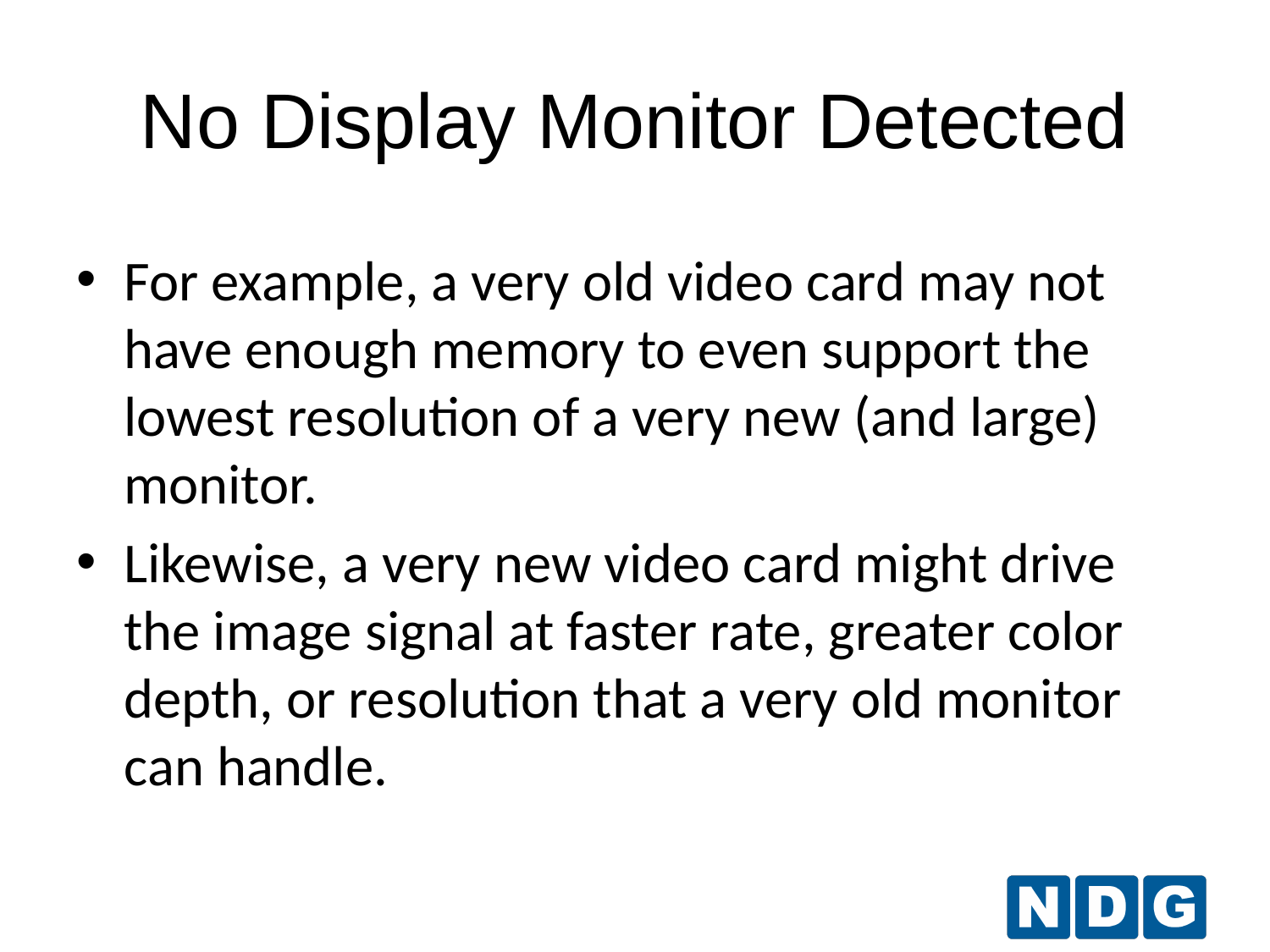

# No Display Monitor Detected
For example, a very old video card may not have enough memory to even support the lowest resolution of a very new (and large) monitor.
Likewise, a very new video card might drive the image signal at faster rate, greater color depth, or resolution that a very old monitor can handle.